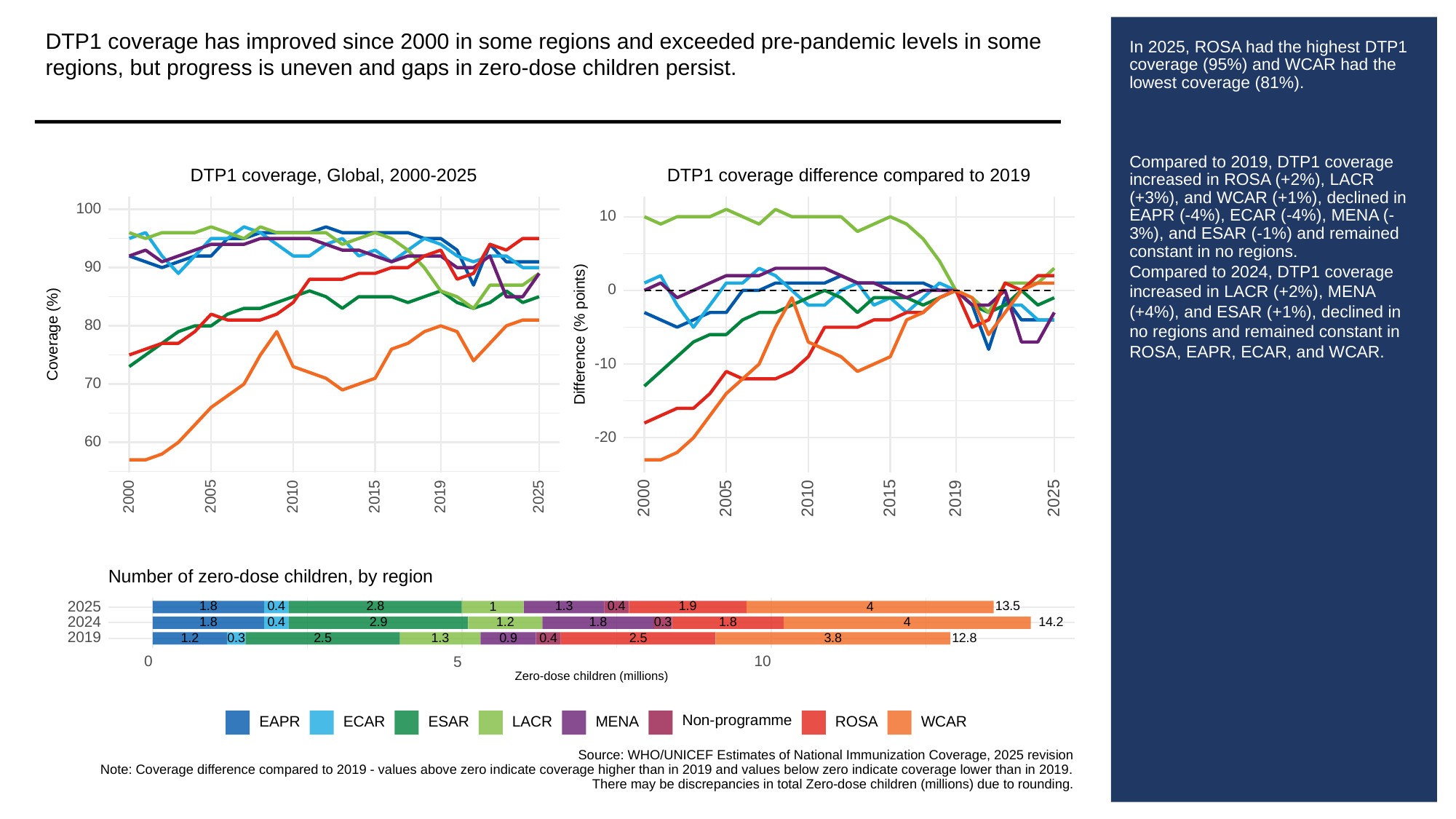

DTP1 coverage has improved since 2000 in some regions and exceeded pre-pandemic levels in some regions, but progress is uneven and gaps in zero-dose children persist.
# In 2025, ROSA had the highest DTP1 coverage (95%) and WCAR had the lowest coverage (81%).

Compared to 2019, DTP1 coverage increased in ROSA (+2%), LACR (+3%), and WCAR (+1%), declined in EAPR (-4%), ECAR (-4%), MENA (-3%), and ESAR (-1%) and remained constant in no regions.
Compared to 2024, DTP1 coverage increased in LACR (+2%), MENA (+4%), and ESAR (+1%), declined in no regions and remained constant in ROSA, EAPR, ECAR, and WCAR.

DTP1 coverage, Global, 2000-2025
DTP1 coverage difference compared to 2019

100

10

90

0

80

Coverage (%)
Difference (% points)

-10

70

-20
60

2000
2005
2010
2015
2019
2025
2000
2005
2010
2015
2019
2025
Number of zero-dose children, by region

2025
1.3
13.5
1.8
0.4
2.8
0.4
1.9
1
4

2024
0.3
1.8
0.4
2.9
1.8
1.8
1.2
14.2
4

2019
0.3
1.3
3.8
2.5
0.9
0.4
2.5
12.8
1.2

0
10
5
Zero-dose children (millions)

Non-programme
ROSA
ECAR
ESAR
LACR
WCAR
EAPR
MENA
Source: WHO/UNICEF Estimates of National Immunization Coverage, 2025 revision
Note: Coverage difference compared to 2019 - values above zero indicate coverage higher than in 2019 and values below zero indicate coverage lower than in 2019.
There may be discrepancies in total Zero-dose children (millions) due to rounding.